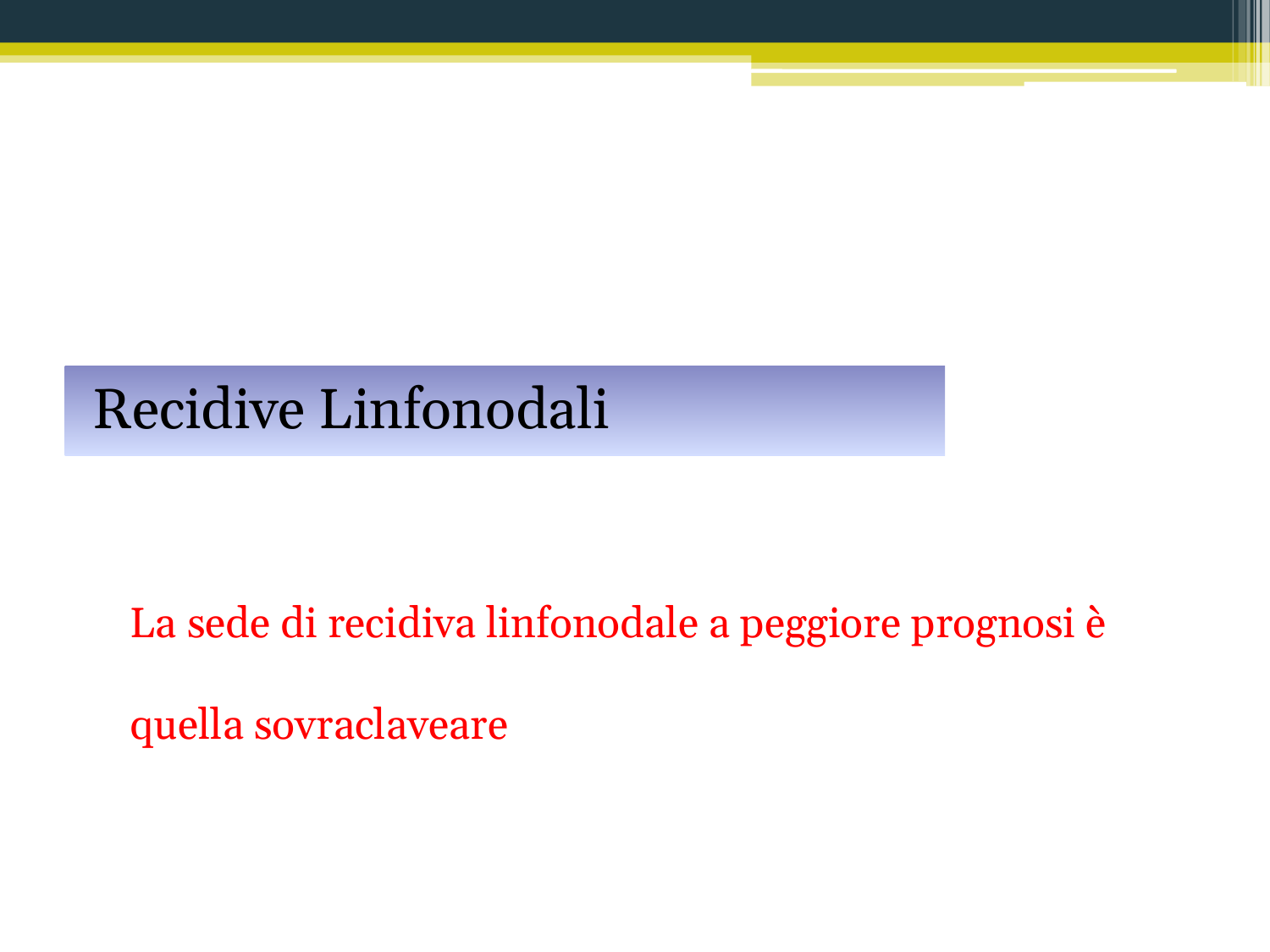

Recidive Linfonodali

La sede di recidiva linfonodale a peggiore prognosi è

quella sovraclaveare